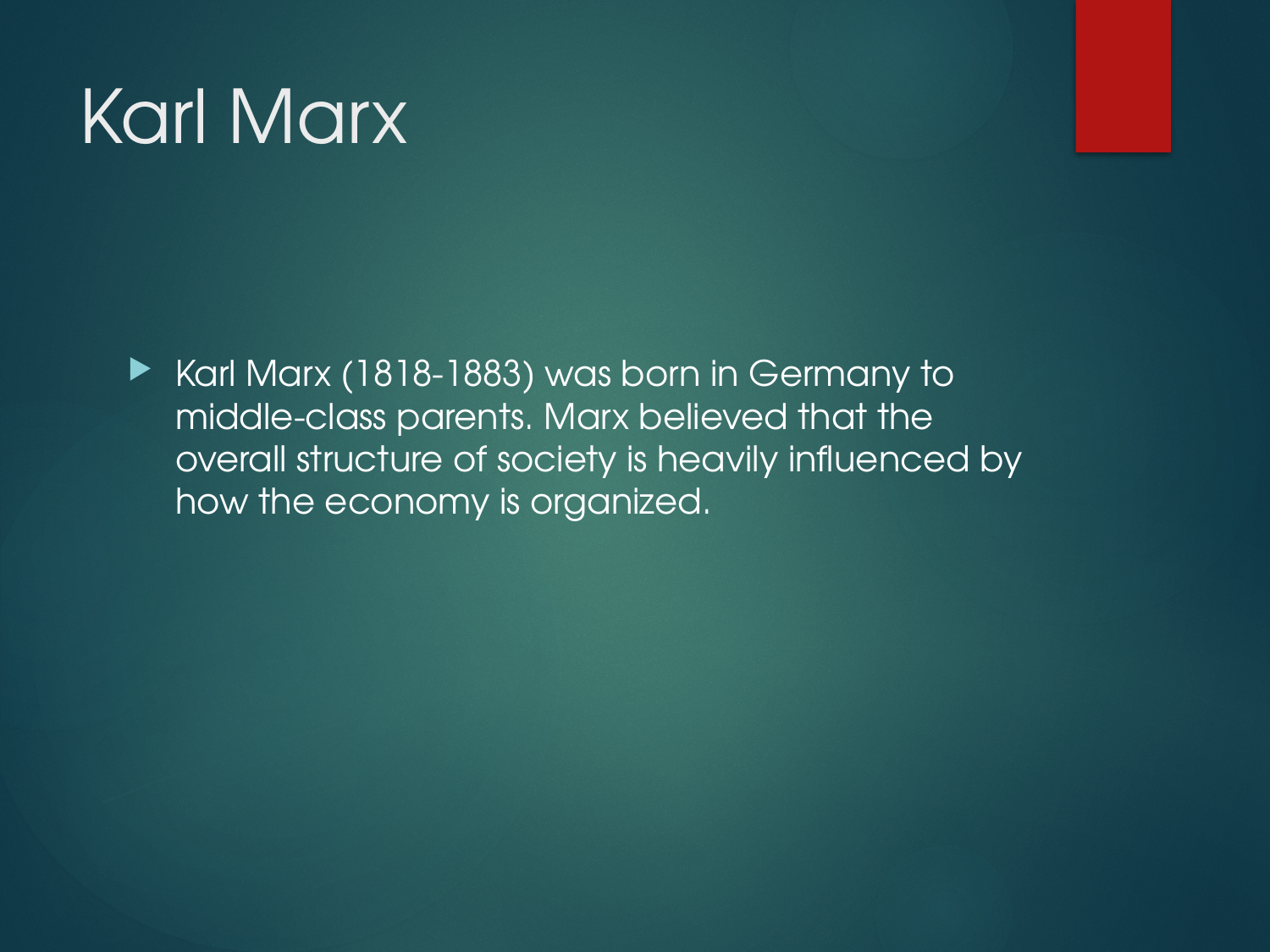

# Karl Marx

Karl Marx (1818-1883) was born in Germany to middle-class parents. Marx believed that the overall structure of society is heavily influenced by how the economy is organized.